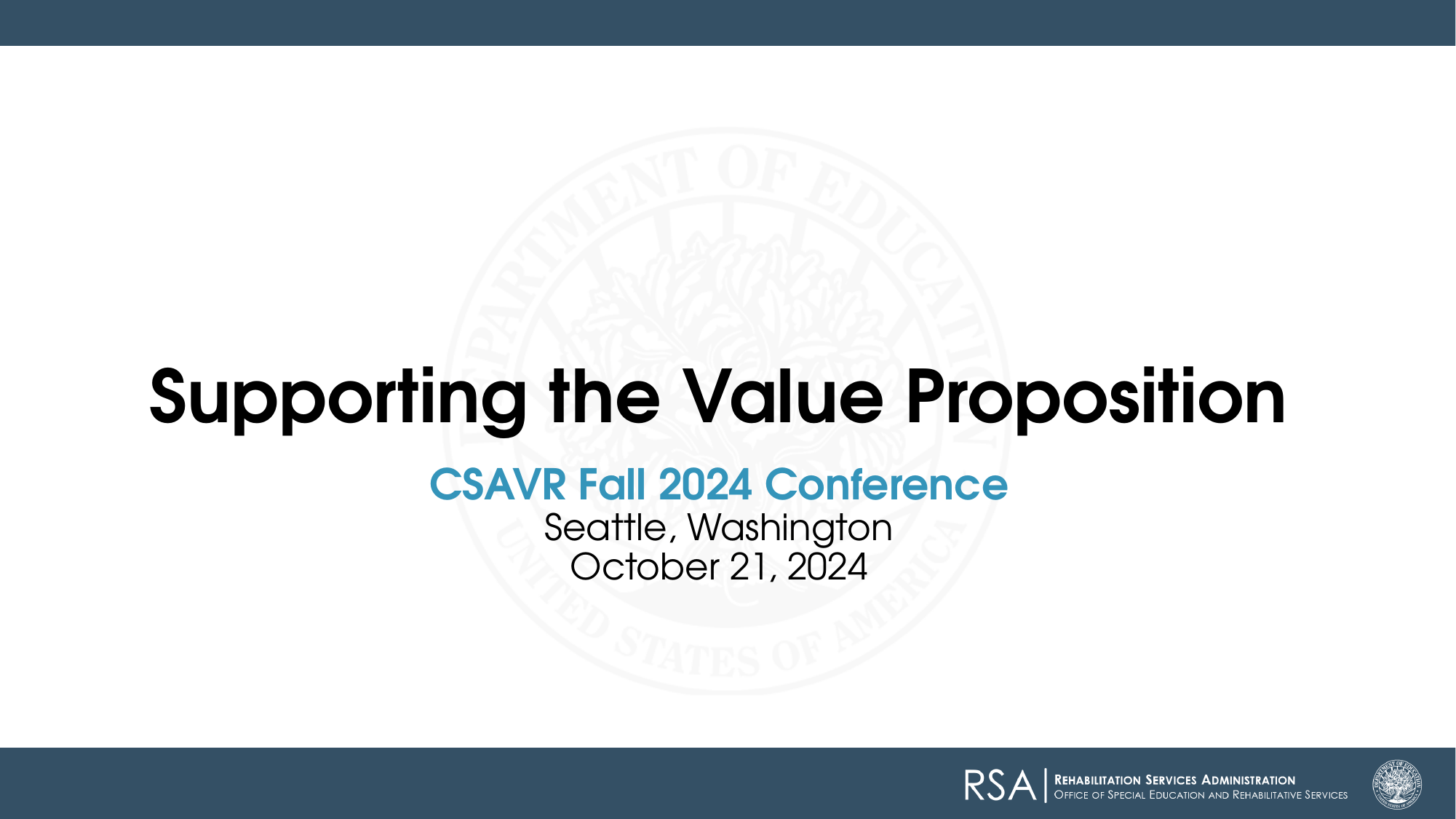

# Supporting the Value Proposition
CSAVR Fall 2024 Conference
Seattle, Washington
October 21, 2024